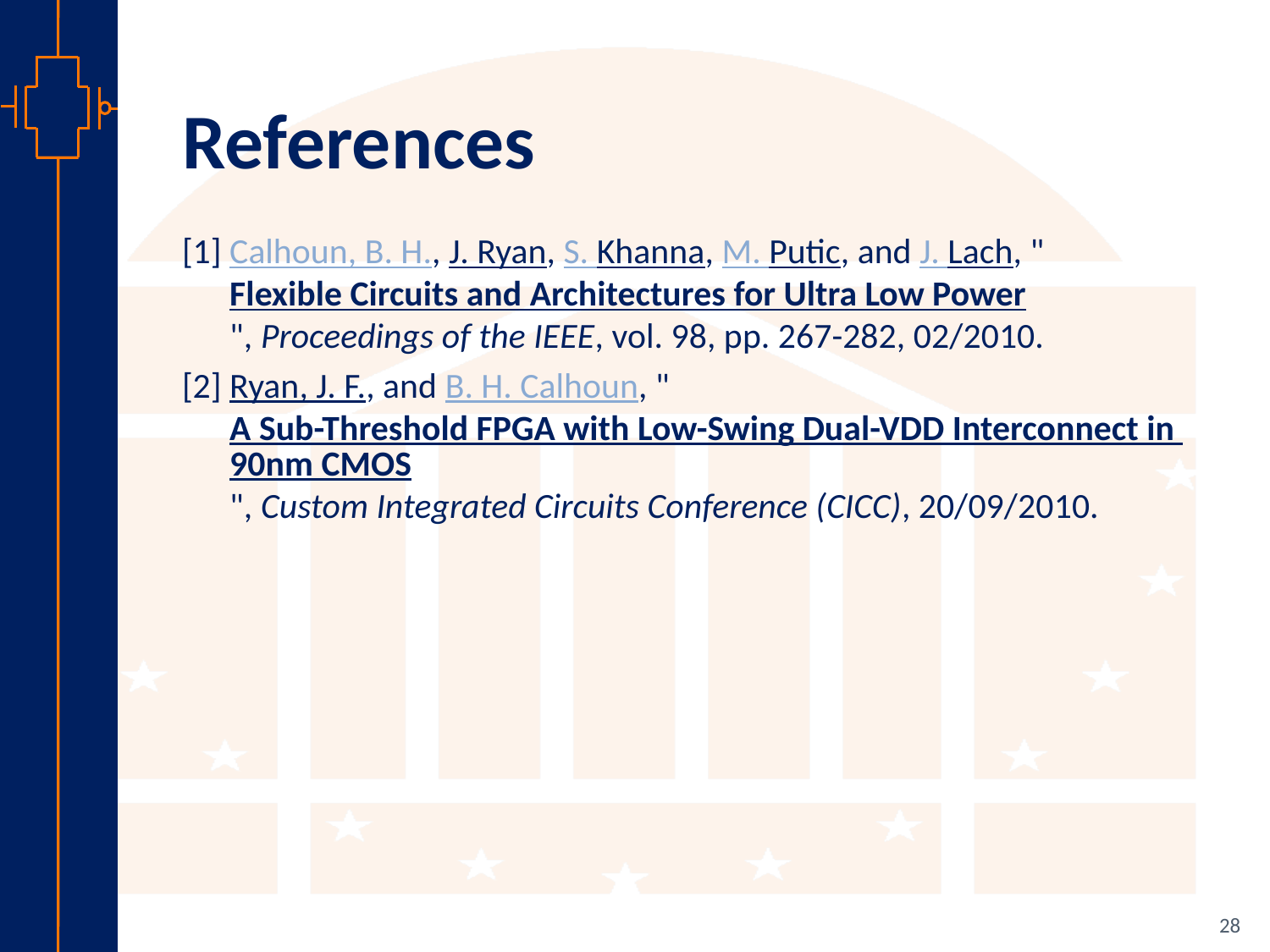

# References
[1] Calhoun, B. H., J. Ryan, S. Khanna, M. Putic, and J. Lach, "Flexible Circuits and Architectures for Ultra Low Power", Proceedings of the IEEE, vol. 98, pp. 267-282, 02/2010.
[2] Ryan, J. F., and B. H. Calhoun, "A Sub-Threshold FPGA with Low-Swing Dual-VDD Interconnect in 90nm CMOS", Custom Integrated Circuits Conference (CICC), 20/09/2010.
28